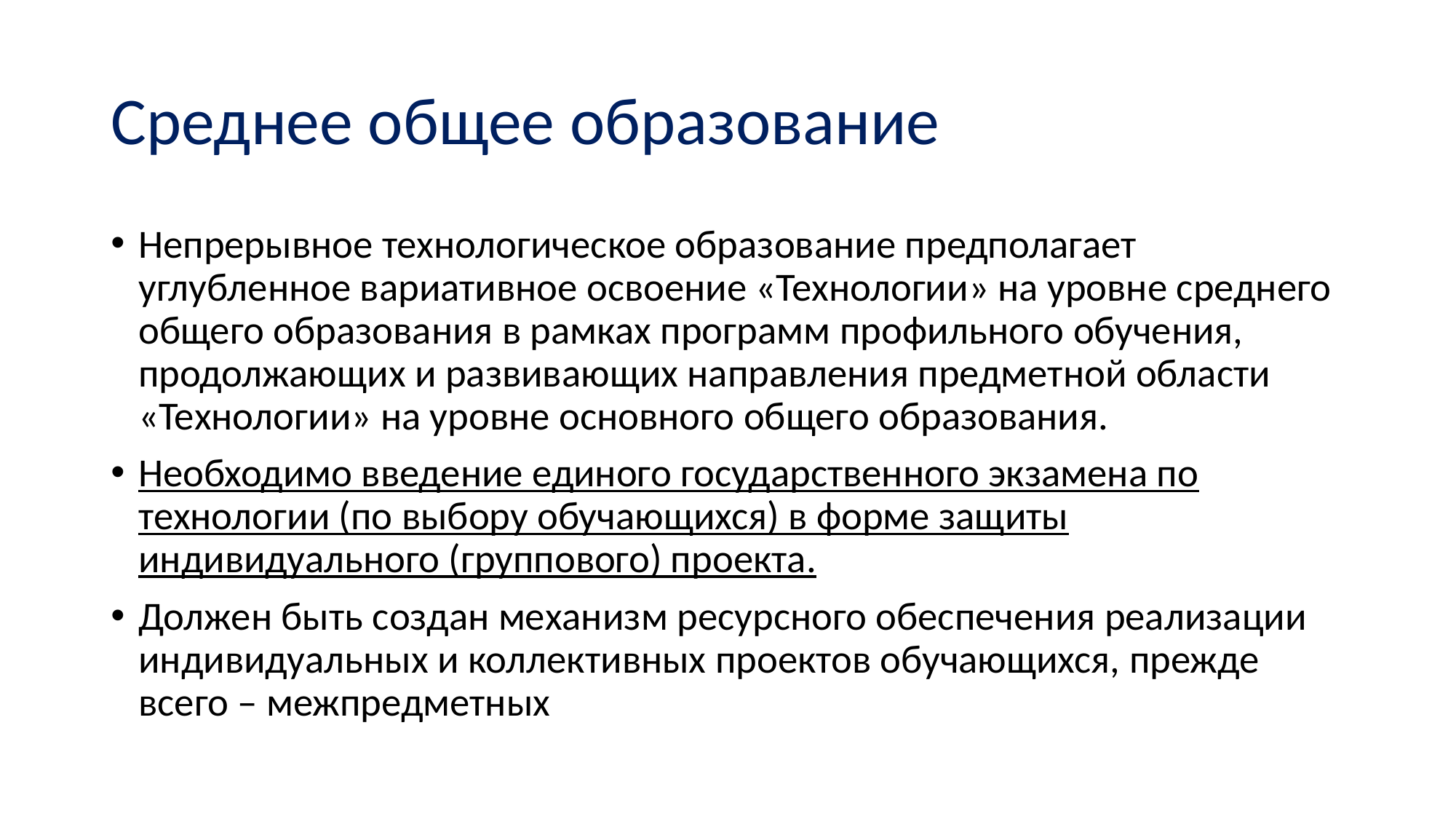

# Среднее общее образование
Непрерывное технологическое образование предполагает углубленное вариативное освоение «Технологии» на уровне среднего общего образования в рамках программ профильного обучения, продолжающих и развивающих направления предметной области «Технологии» на уровне основного общего образования.
Необходимо введение единого государственного экзамена по технологии (по выбору обучающихся) в форме защиты индивидуального (группового) проекта.
Должен быть создан механизм ресурсного обеспечения реализации индивидуальных и коллективных проектов обучающихся, прежде всего – межпредметных